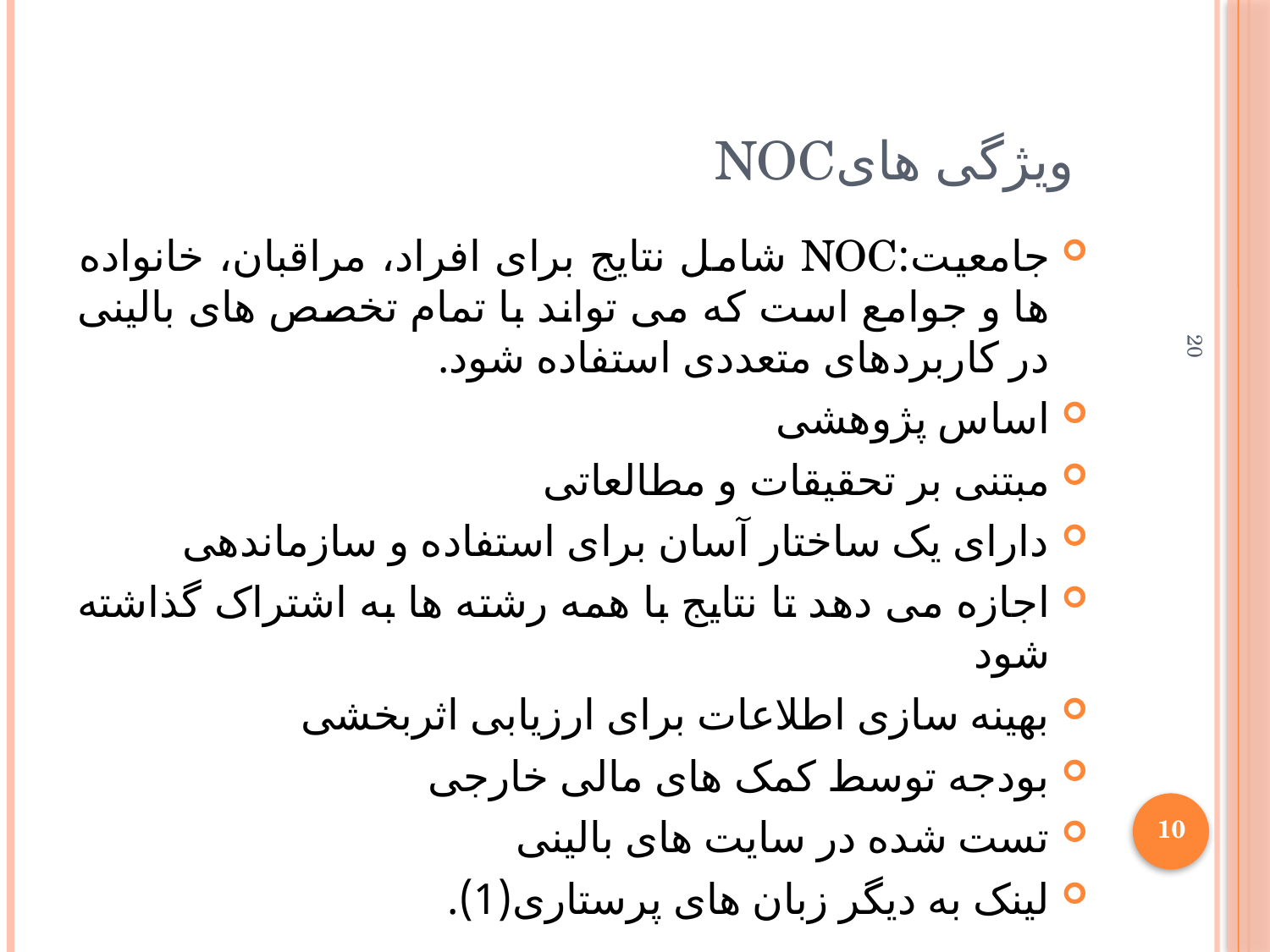

# nocویژگی های
جامعیت:NOC شامل نتایج برای افراد، مراقبان، خانواده ها و جوامع است که می تواند با تمام تخصص های بالینی در کاربردهای متعددی استفاده شود.
اساس پژوهشی
مبتنی بر تحقیقات و مطالعاتی
دارای یک ساختار آسان برای استفاده و سازماندهی
اجازه می دهد تا نتایج با همه رشته ها به اشتراک گذاشته شود
بهینه سازی اطلاعات برای ارزیابی اثربخشی
بودجه توسط کمک های مالی خارجی
تست شده در سایت های بالینی
لینک به دیگر زبان های پرستاری(1).
20
10